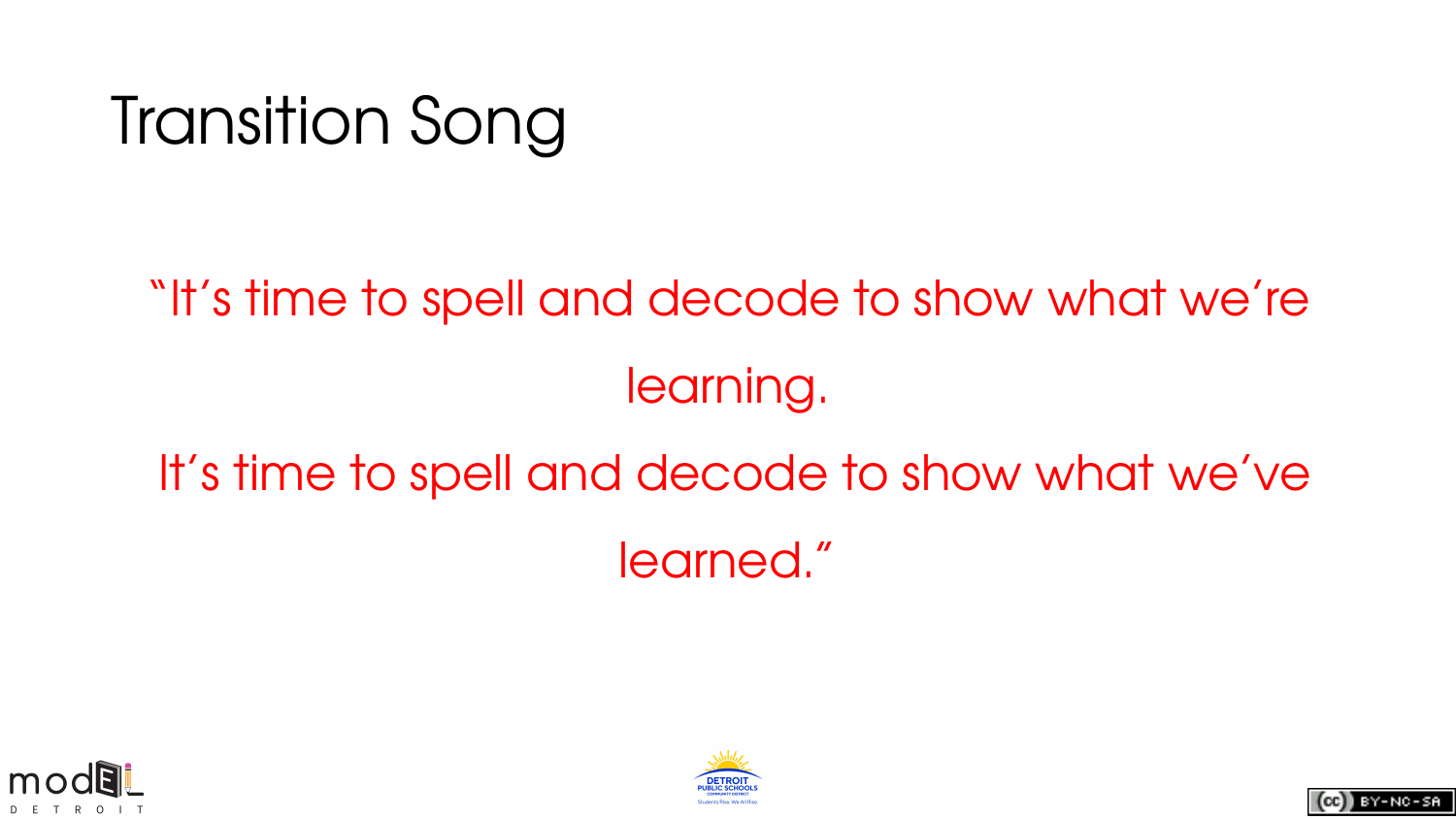

# Transition Song
“It’s time to spell and decode to show what we’re learning.
 It’s time to spell and decode to show what we’ve learned.”